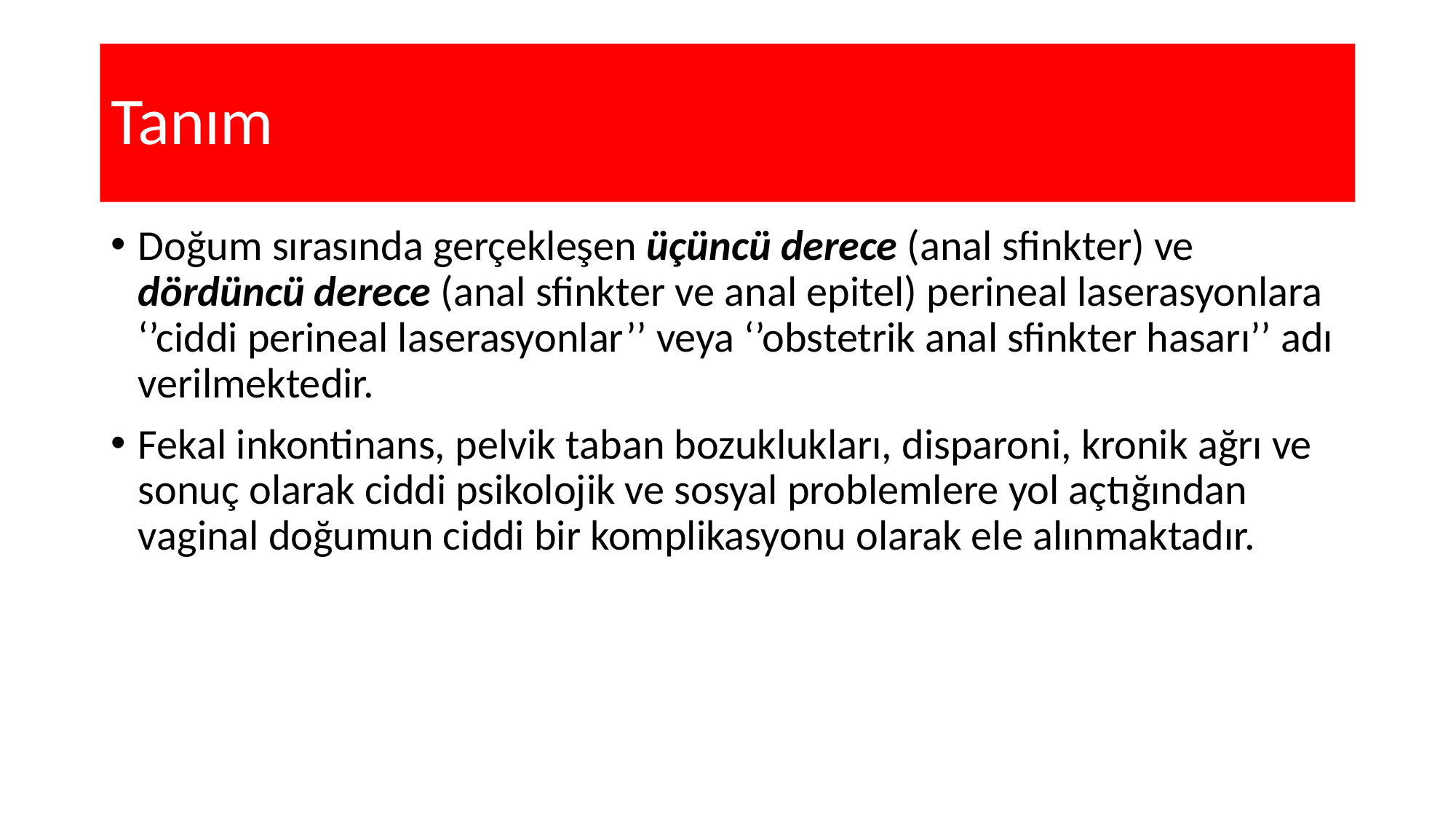

# Tanım
Doğum sırasında gerçekleşen üçüncü derece (anal sfinkter) ve dördüncü derece (anal sfinkter ve anal epitel) perineal laserasyonlara ‘’ciddi perineal laserasyonlar’’ veya ‘’obstetrik anal sfinkter hasarı’’ adı verilmektedir.
Fekal inkontinans, pelvik taban bozuklukları, disparoni, kronik ağrı ve sonuç olarak ciddi psikolojik ve sosyal problemlere yol açtığından vaginal doğumun ciddi bir komplikasyonu olarak ele alınmaktadır.